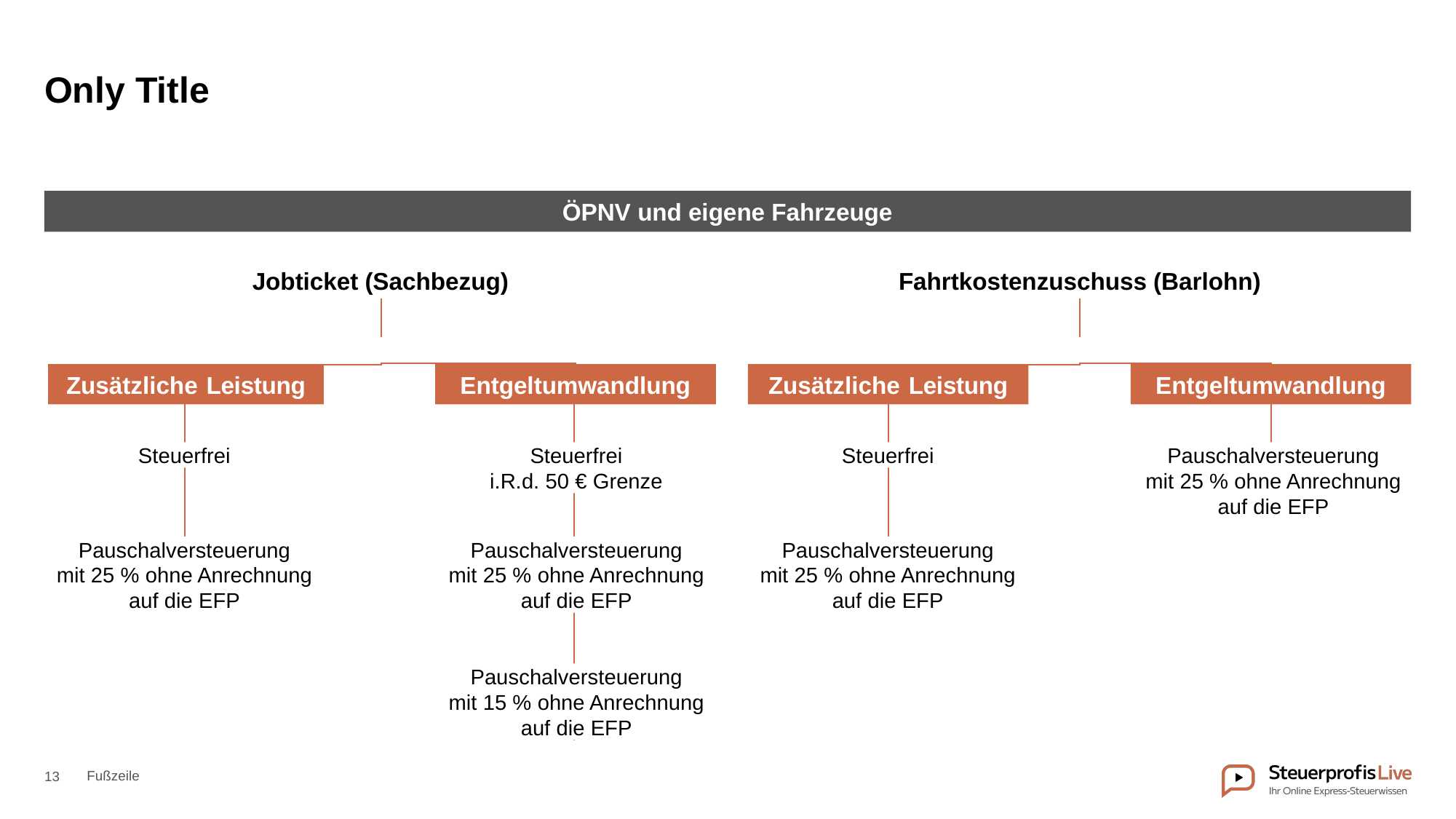

# Only Title

ÖPNV und eigene Fahrzeuge
Jobticket (Sachbezug)
Fahrtkostenzuschuss (Barlohn)
Zusätzliche Leistung
Entgeltumwandlung
Zusätzliche Leistung
Entgeltumwandlung
Steuerfrei
Steuerfrei
i.R.d. 50 € Grenze
Pauschalversteuerung
mit 25 % ohne Anrechnung
auf die EFP
Steuerfrei
Pauschalversteuerung
mit 25 % ohne Anrechnung
auf die EFP
Pauschalversteuerung
mit 25 % ohne Anrechnung
auf die EFP
Pauschalversteuerung
mit 25 % ohne Anrechnung
auf die EFP
Pauschalversteuerung
mit 15 % ohne Anrechnung
auf die EFP
Fußzeile
13